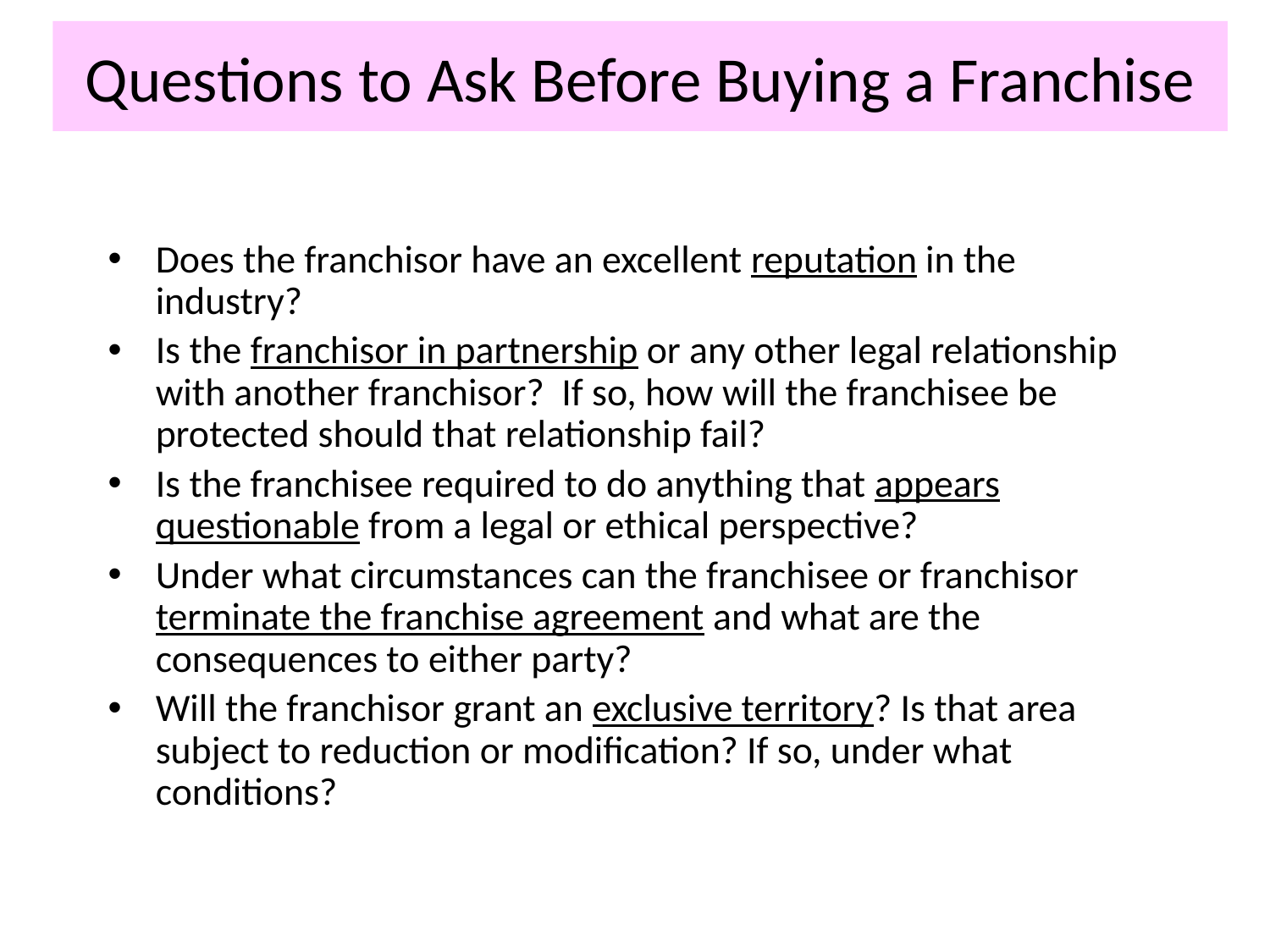

# Questions to Ask Before Buying a Franchise
Does the franchisor have an excellent reputation in the industry?
Is the franchisor in partnership or any other legal relationship with another franchisor?  If so, how will the franchisee be protected should that relationship fail?
Is the franchisee required to do anything that appears questionable from a legal or ethical perspective?
Under what circumstances can the franchisee or franchisor terminate the franchise agreement and what are the consequences to either party?
Will the franchisor grant an exclusive territory? Is that area subject to reduction or modification? If so, under what conditions?